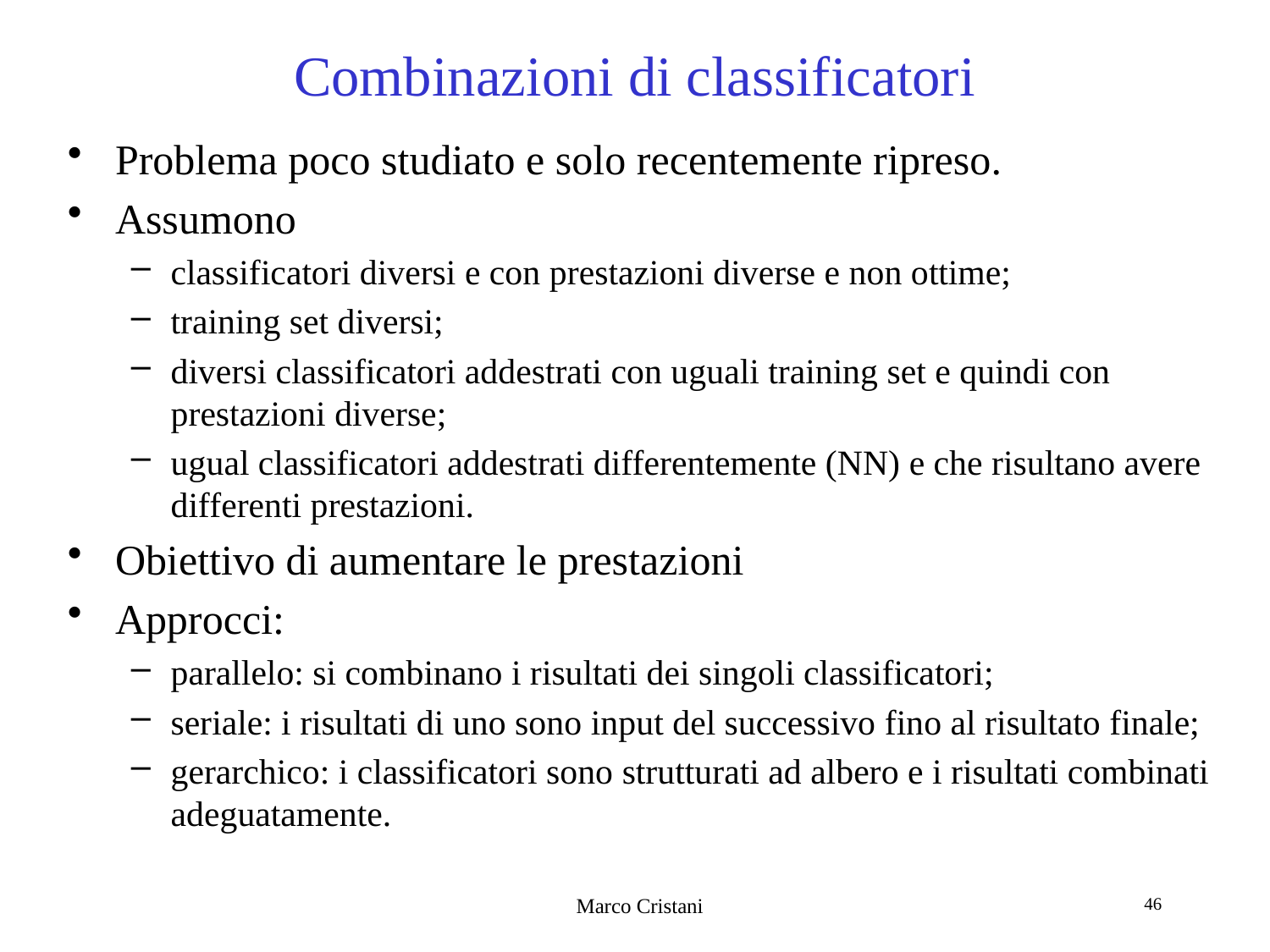

# Combinazioni di classificatori
Problema poco studiato e solo recentemente ripreso.
Assumono
classificatori diversi e con prestazioni diverse e non ottime;
training set diversi;
diversi classificatori addestrati con uguali training set e quindi con prestazioni diverse;
ugual classificatori addestrati differentemente (NN) e che risultano avere differenti prestazioni.
Obiettivo di aumentare le prestazioni
Approcci:
parallelo: si combinano i risultati dei singoli classificatori;
seriale: i risultati di uno sono input del successivo fino al risultato finale;
gerarchico: i classificatori sono strutturati ad albero e i risultati combinati adeguatamente.
Marco Cristani
46